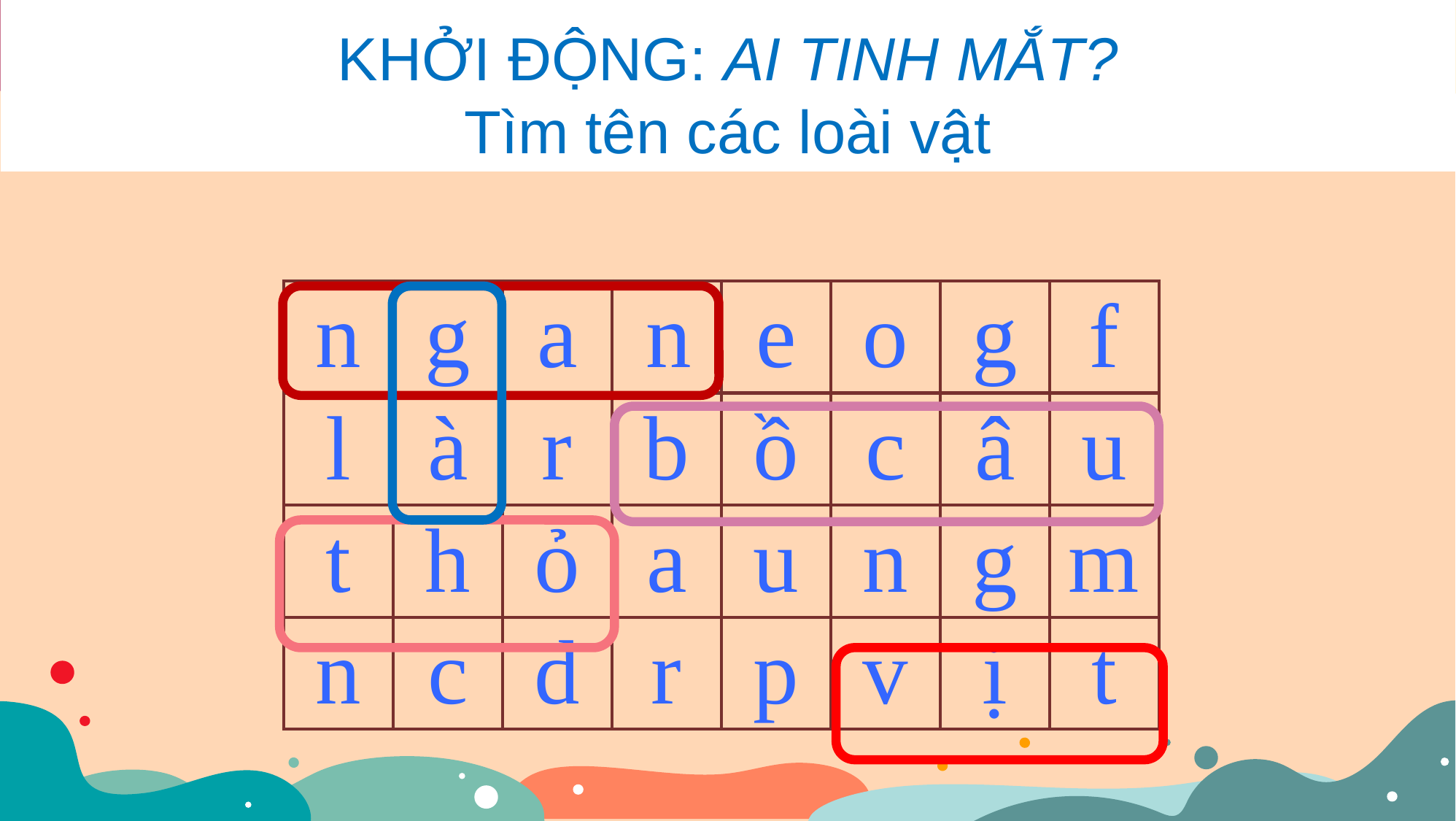

KHỞI ĐỘNG: AI TINH MẮT?
Tìm tên các loài vật
| n | g | a | n | e | o | g | f |
| --- | --- | --- | --- | --- | --- | --- | --- |
| l | à | r | b | ồ | c | â | u |
| t | h | ỏ | a | u | n | g | m |
| n | c | d | r | p | v | ị | t |